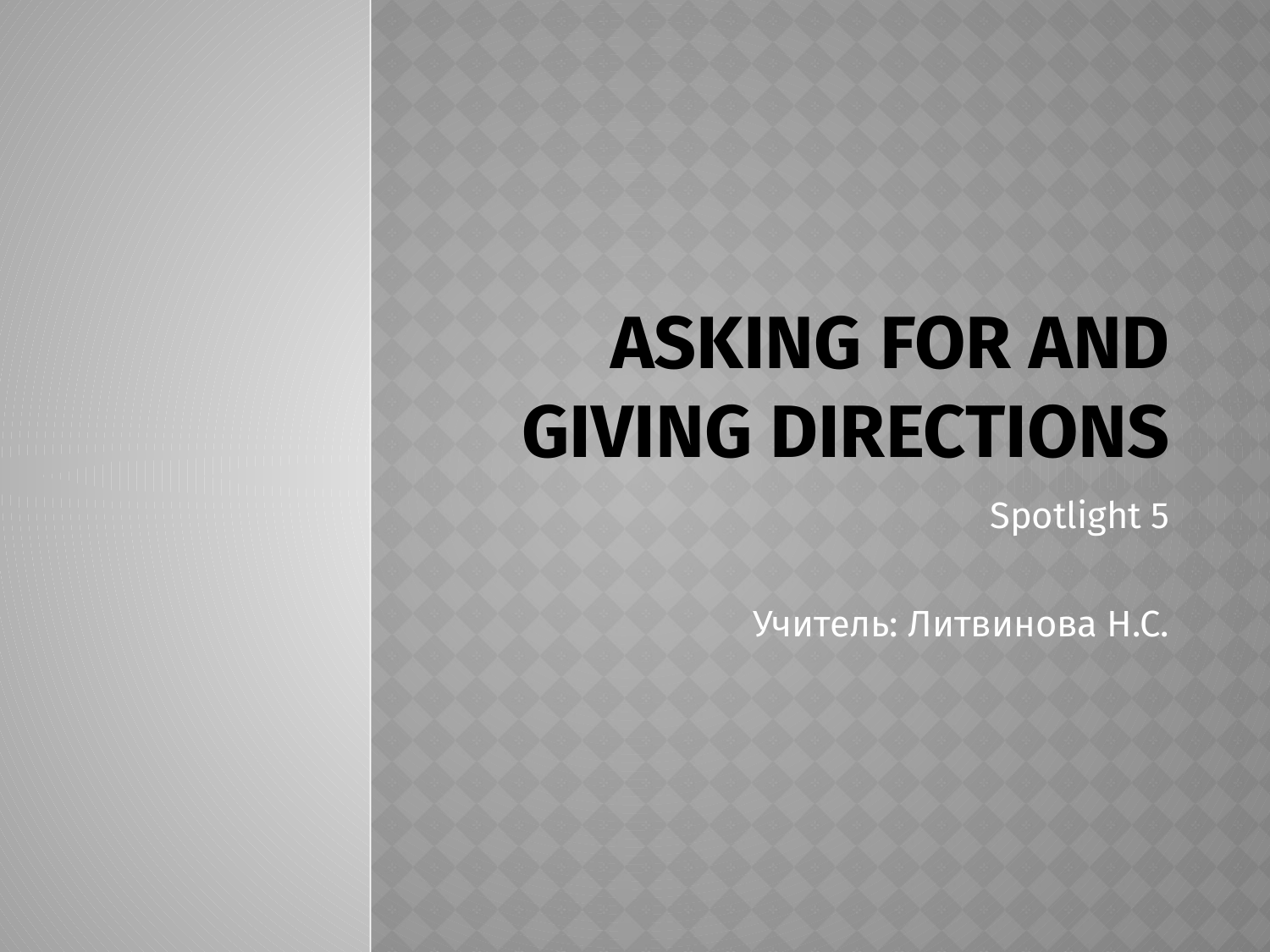

# Asking for and giving directions
Spotlight 5

Учитель: Литвинова Н.С.